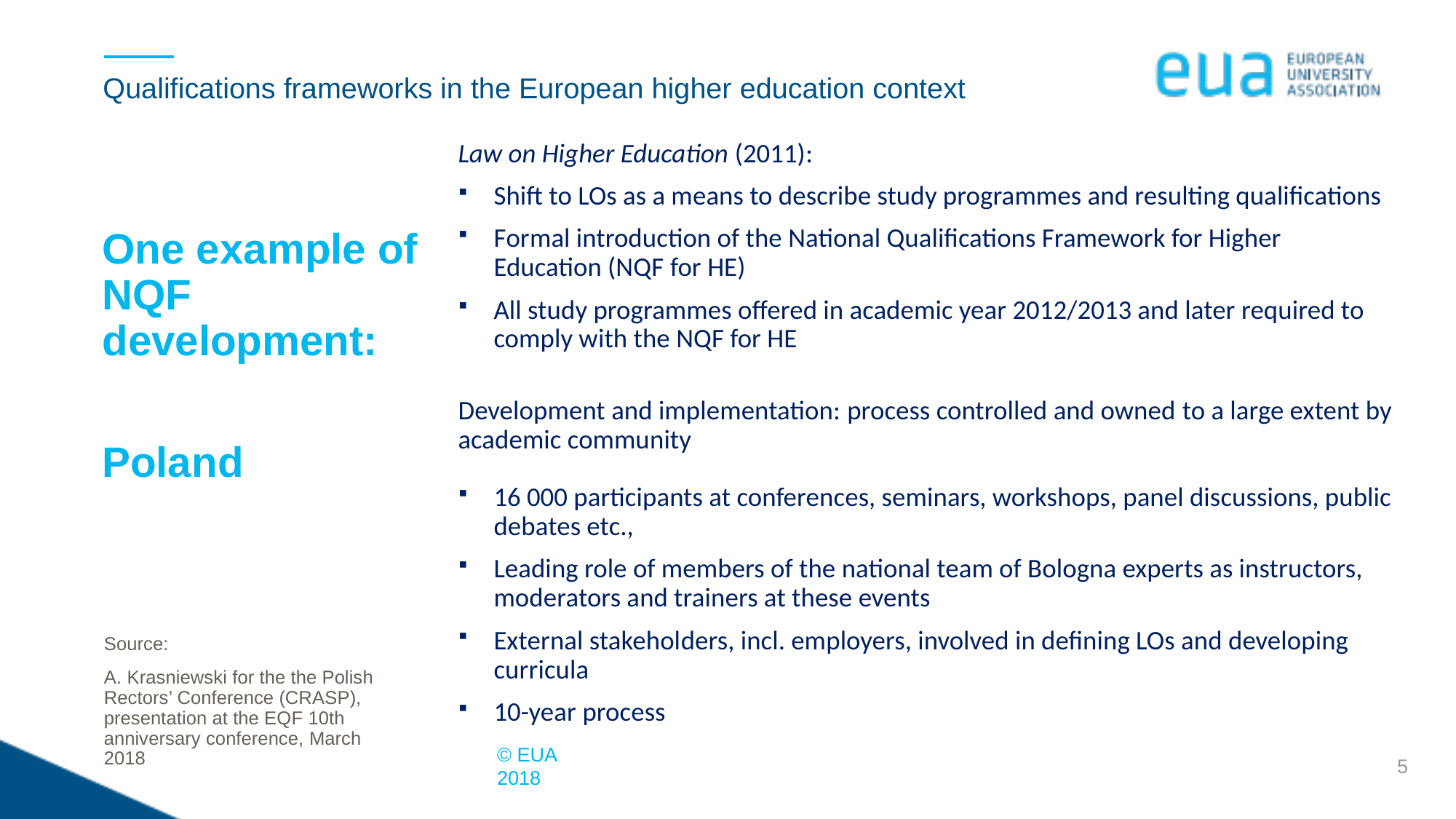

# Qualifications frameworks in the European higher education context
Law on Higher Education (2011):
Shift to LOs as a means to describe study programmes and resulting qualifications
Formal introduction of the National Qualifications Framework for Higher Education (NQF for HE)
All study programmes offered in academic year 2012/2013 and later required to comply with the NQF for HE

Development and implementation: process controlled and owned to a large extent by academic community

16 000 participants at conferences, seminars, workshops, panel discussions, public debates etc.,
Leading role of members of the national team of Bologna experts as instructors, moderators and trainers at these events
External stakeholders, incl. employers, involved in defining LOs and developing curricula
10-year process

One example of NQF development:

Poland
Source:
A. Krasniewski for the the Polish Rectors’ Conference (CRASP), presentation at the EQF 10th anniversary conference, March 2018
5